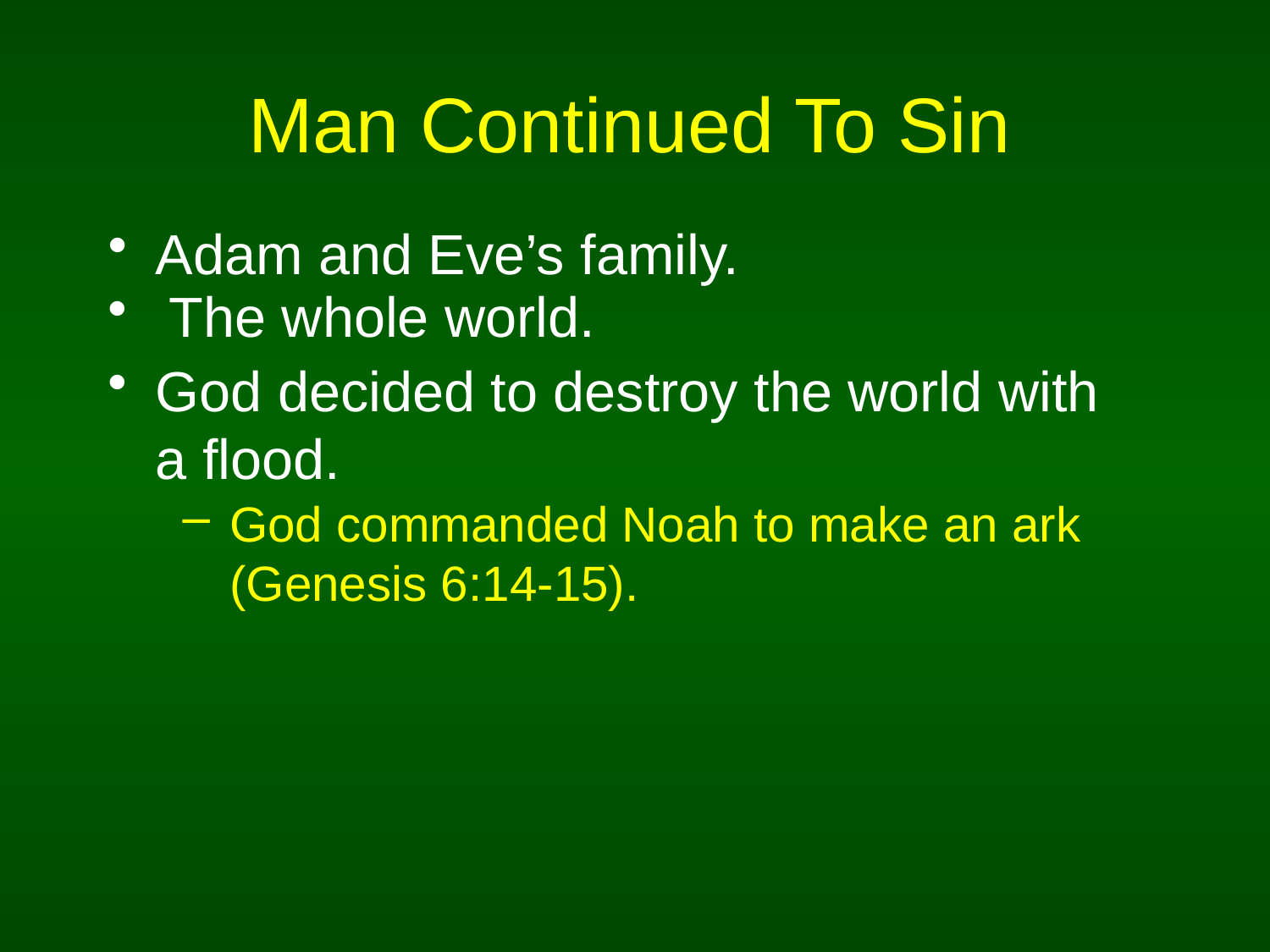

# Man Continued To Sin
Adam and Eve’s family.
  The whole world.
God decided to destroy the world with a flood.
God commanded Noah to make an ark (Genesis 6:14-15).